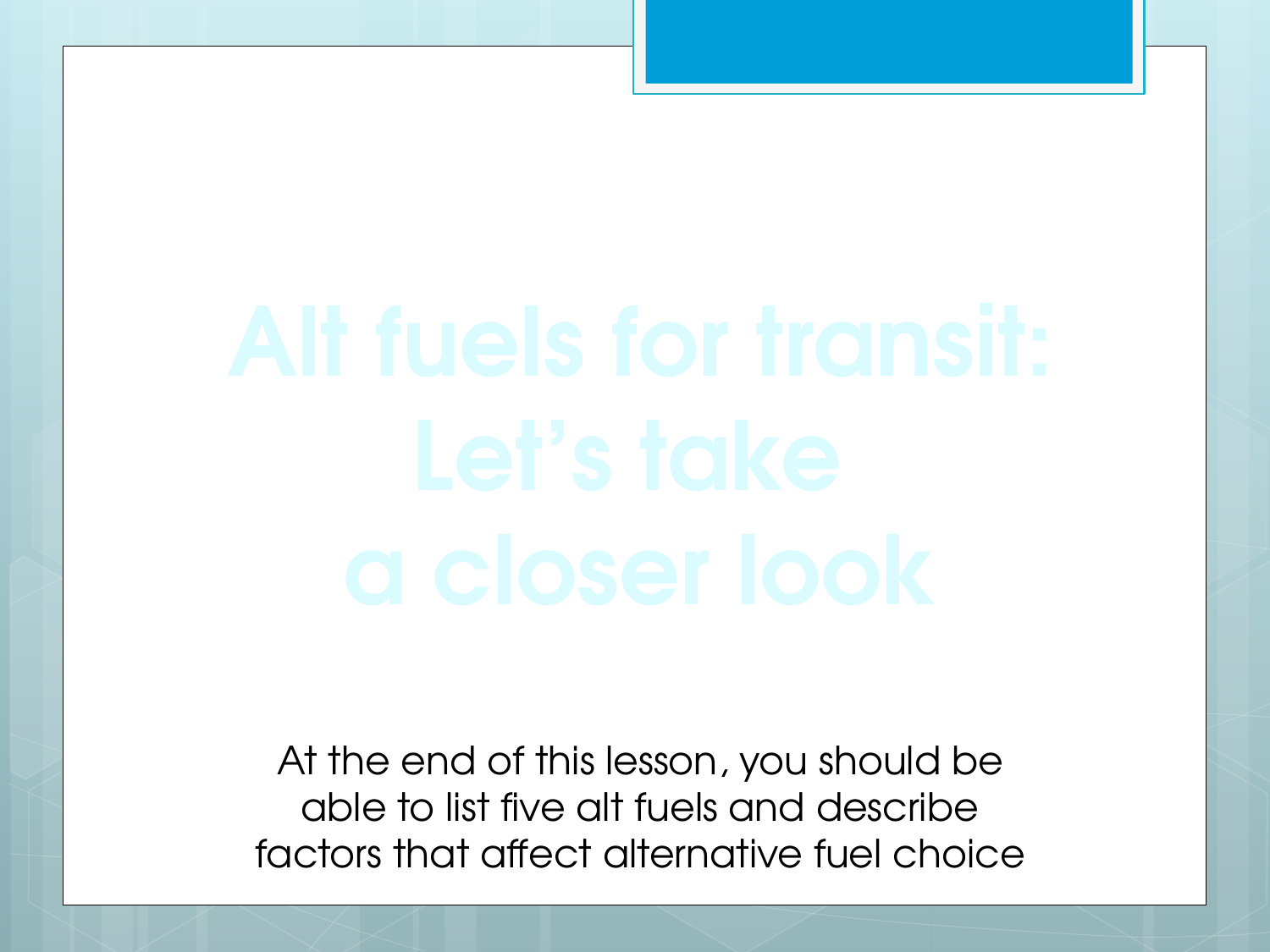

Alt fuels for transit: Let’s take
a closer look
At the end of this lesson, you should be able to list five alt fuels and describe factors that affect alternative fuel choice